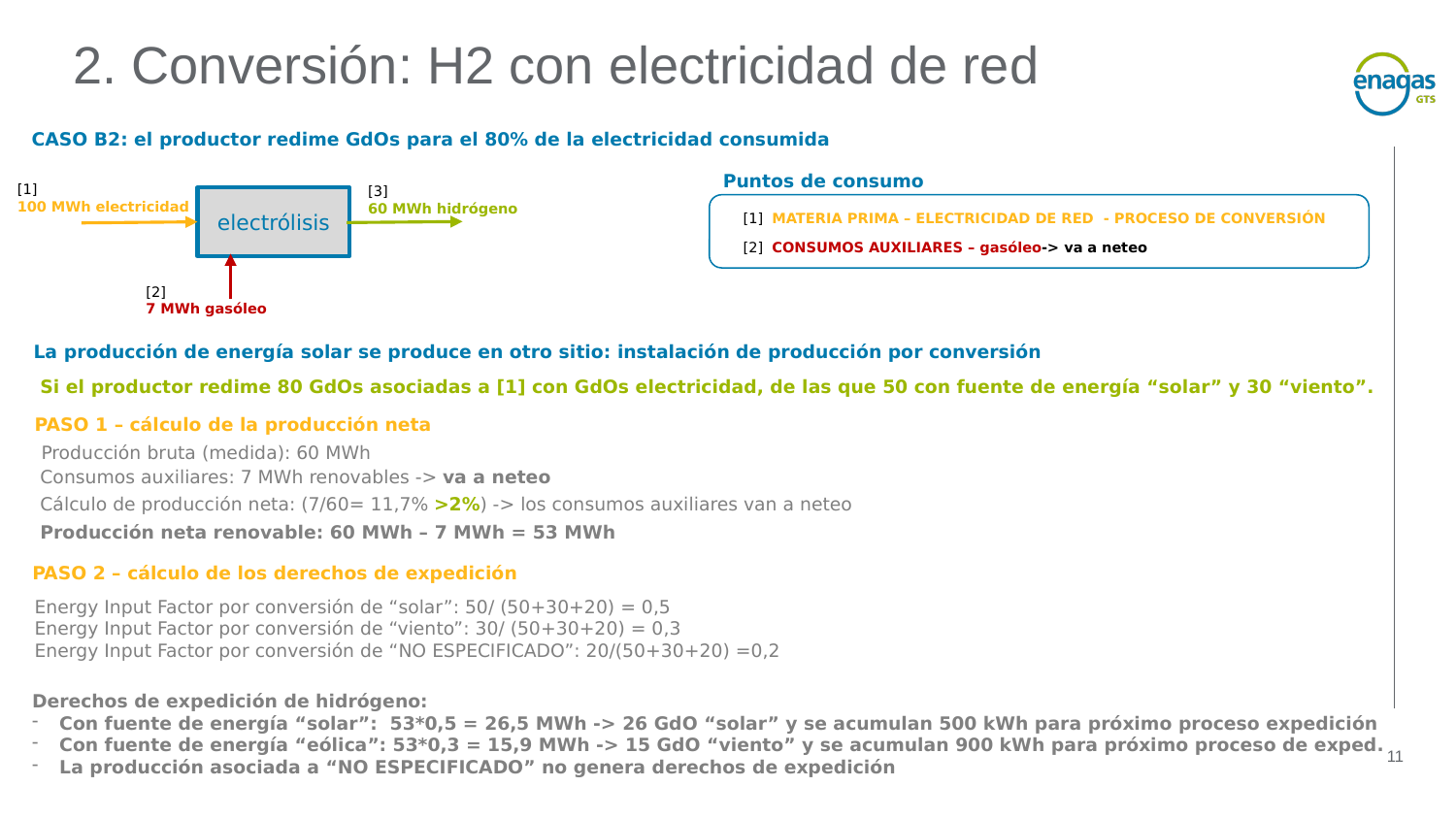

2. Conversión: H2 con electricidad de red
CASO B2: el productor redime GdOs para el 80% de la electricidad consumida
Puntos de consumo
[1]
100 MWh electricidad
[3]
60 MWh hidrógeno
electrólisis

[1]  MATERIA PRIMA – ELECTRICIDAD DE RED  - PROCESO DE CONVERSIÓN
[2]  CONSUMOS AUXILIARES – gasóleo-> va a neteo
[2]
7 MWh gasóleo
La producción de energía solar se produce en otro sitio: instalación de producción por conversión
Si el productor redime 80 GdOs asociadas a [1] con GdOs electricidad, de las que 50 con fuente de energía “solar” y 30 “viento”.
PASO 1 – cálculo de la producción neta
Producción bruta (medida): 60 MWh
Consumos auxiliares: 7 MWh renovables -> va a neteo
Cálculo de producción neta: (7/60= 11,7% >2%) -> los consumos auxiliares van a neteo
Producción neta renovable: 60 MWh – 7 MWh = 53 MWh
PASO 2 – cálculo de los derechos de expedición
Energy Input Factor por conversión de “solar”: 50/ (50+30+20) = 0,5
Energy Input Factor por conversión de “viento”: 30/ (50+30+20) = 0,3
Energy Input Factor por conversión de “NO ESPECIFICADO”: 20/(50+30+20) =0,2
Derechos de expedición de hidrógeno:
Con fuente de energía “solar”:  53*0,5 = 26,5 MWh -> 26 GdO “solar” y se acumulan 500 kWh para próximo proceso expedición
Con fuente de energía “eólica”: 53*0,3 = 15,9 MWh -> 15 GdO “viento” y se acumulan 900 kWh para próximo proceso de exped.
La producción asociada a “NO ESPECIFICADO” no genera derechos de expedición
11